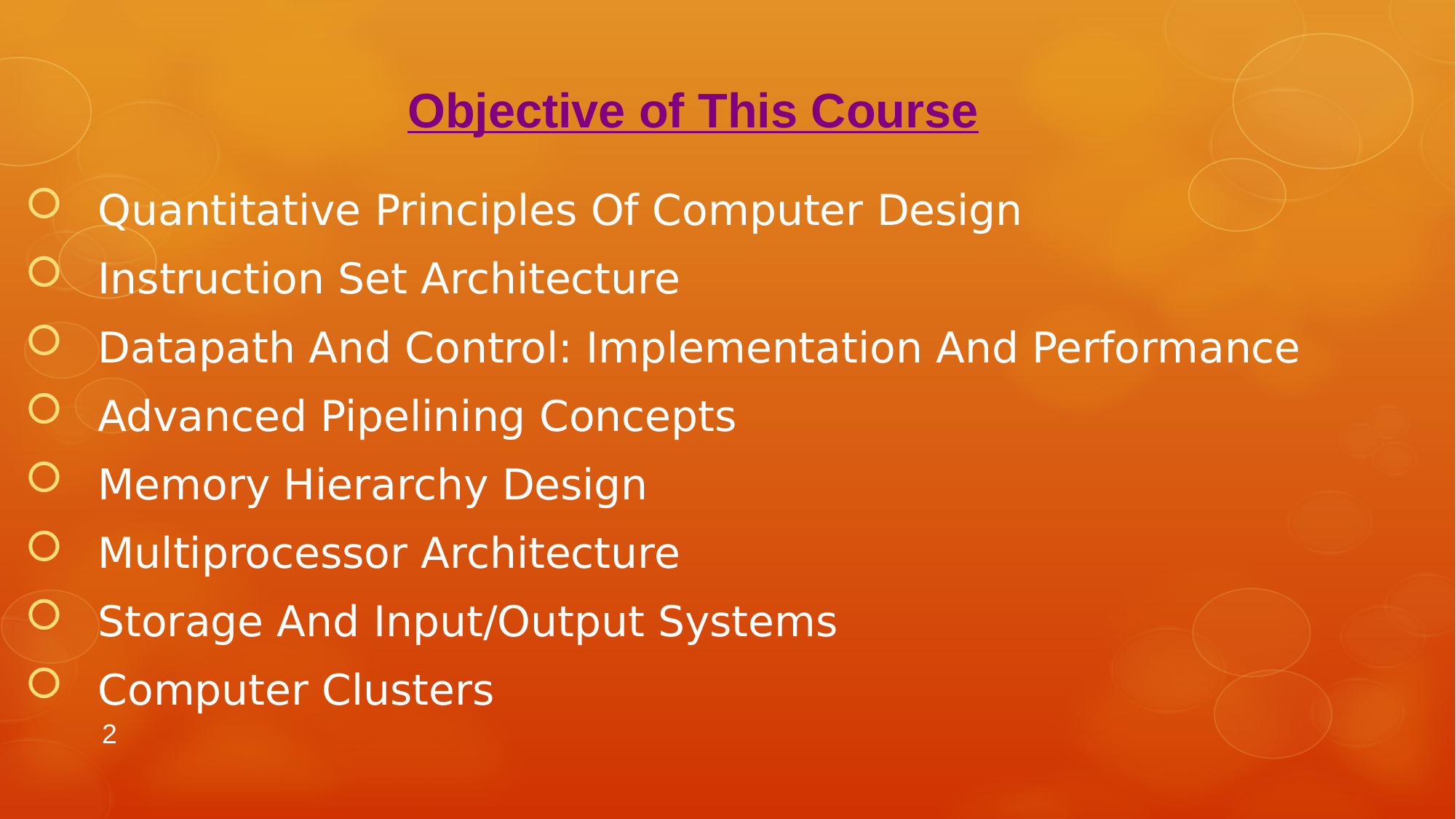

Objective of This Course
Quantitative Principles Of Computer Design
Instruction Set Architecture
Datapath And Control: Implementation And Performance
Advanced Pipelining Concepts
Memory Hierarchy Design
Multiprocessor Architecture
Storage And Input/Output Systems
Computer Clusters
2